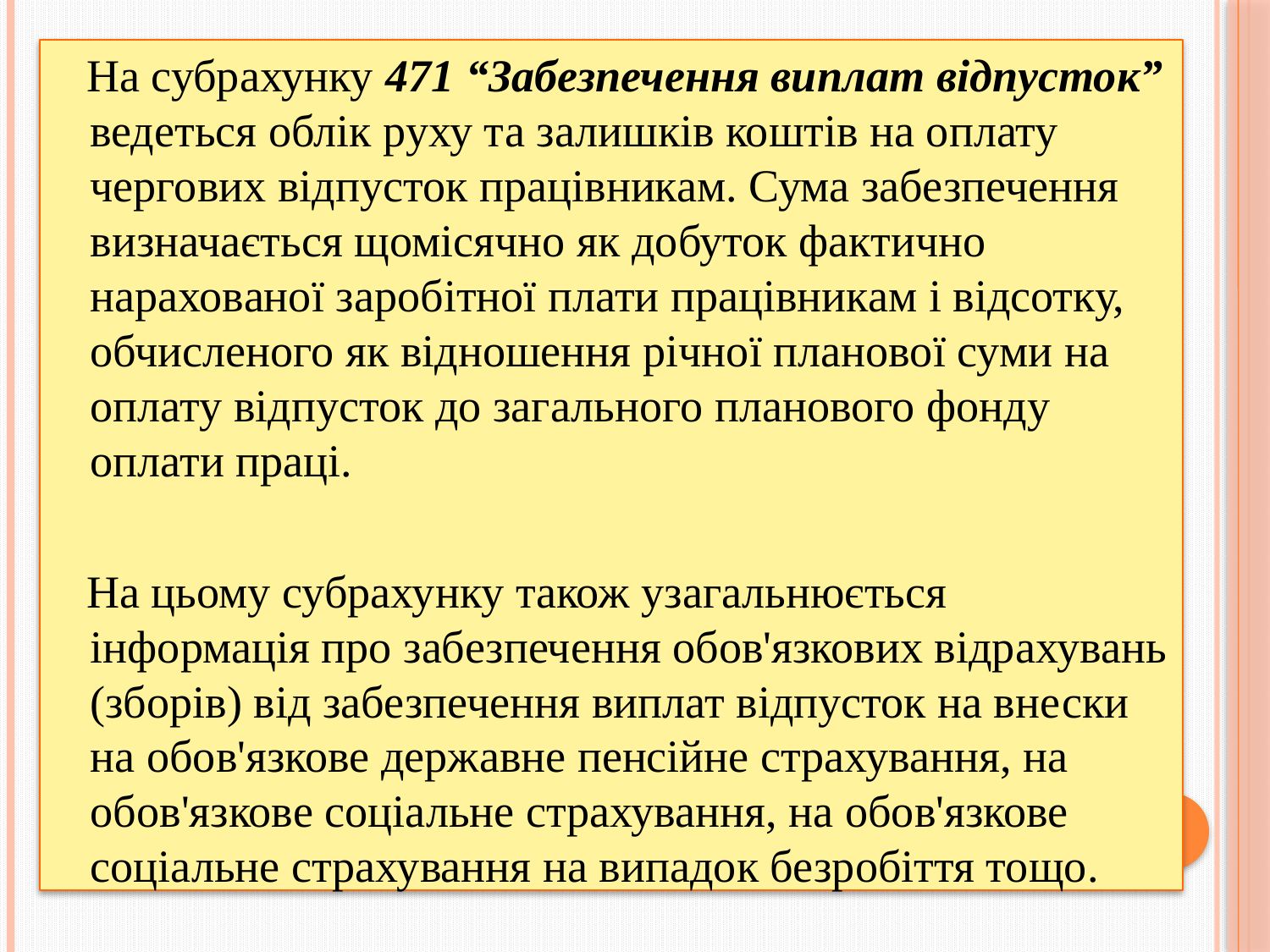

На субрахунку 471 “Забезпечення виплат відпусток” ведеться облік руху та залишків коштів на оплату чергових відпусток працівникам. Сума забезпечення визначається щомісячно як добуток фактично нарахованої заробітної плати працівникам і відсотку, обчисленого як відношення річної планової суми на оплату відпусток до загального планового фонду оплати праці.

   На цьому субрахунку також узагальнюється інформація про забезпечення обов'язкових відрахувань (зборів) від забезпечення виплат відпусток на внески на обов'язкове державне пенсійне страхування, на обов'язкове соціальне страхування, на обов'язкове соціальне страхування на випадок безробіття тощо.